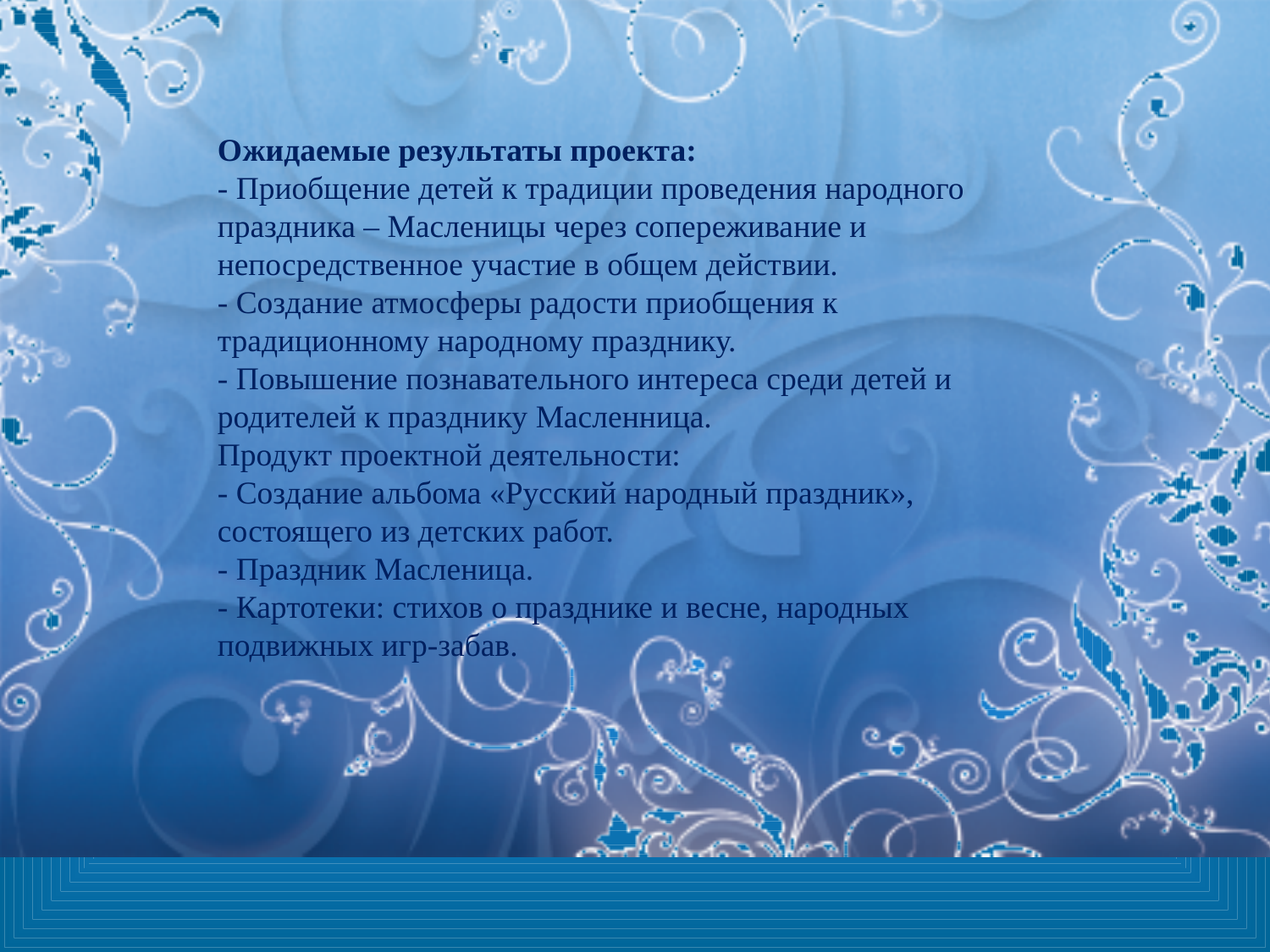

Ожидаемые результаты проекта:
- Приобщение детей к традиции проведения народного праздника – Масленицы через сопереживание и непосредственное участие в общем действии.
- Создание атмосферы радости приобщения к традиционному народному празднику.
- Повышение познавательного интереса среди детей и родителей к празднику Масленница.
Продукт проектной деятельности:
- Создание альбома «Русский народный праздник», состоящего из детских работ.
- Праздник Масленица.
- Картотеки: стихов о празднике и весне, народных подвижных игр-забав.